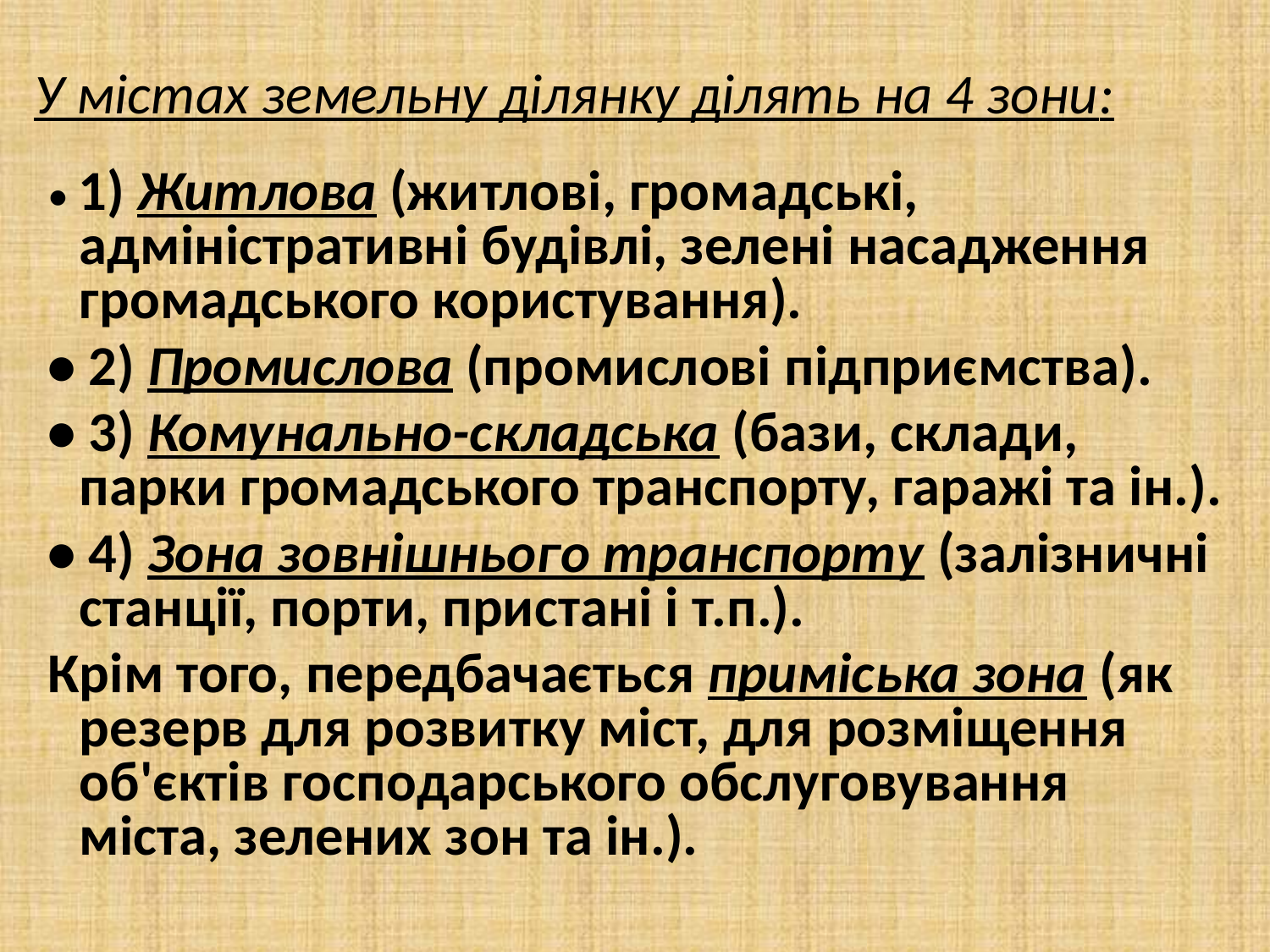

У містах земельну ділянку ділять на 4 зони:
• 1) Житлова (житлові, громадські, адміністративні будівлі, зелені насадження громадського користування).
• 2) Промислова (промислові підприємства).
• 3) Комунально-складська (бази, склади, парки громадського транспорту, гаражі та ін.).
• 4) Зона зовнішнього транспорту (залізничні станції, порти, пристані і т.п.).
Крім того, передбачається приміська зона (як резерв для розвитку міст, для розміщення об'єктів господарського обслуговування міста, зелених зон та ін.).